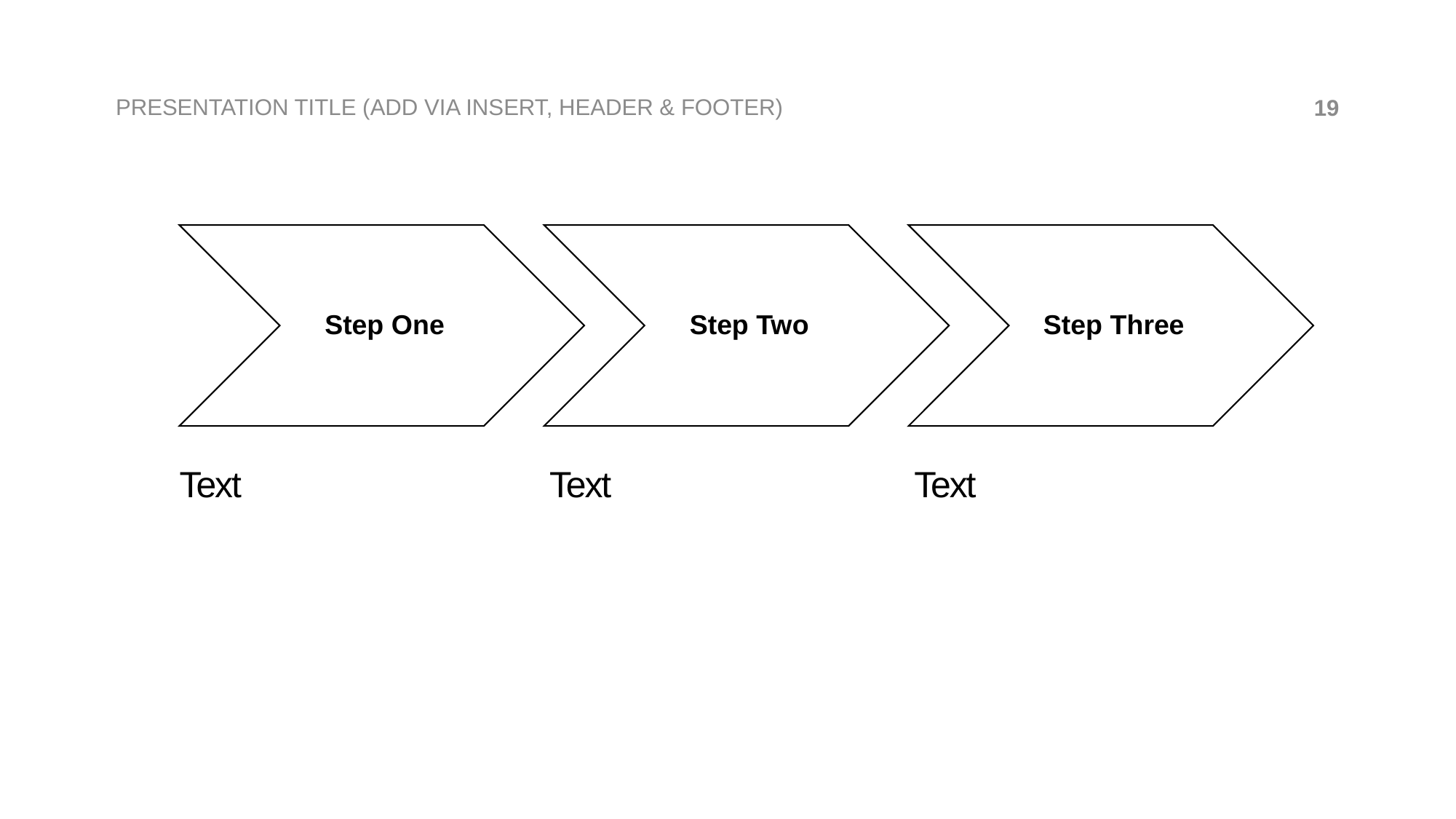

PRESENTATION TITLE (ADD VIA INSERT, HEADER & FOOTER)
19
Step One
Step Two
Step Three
Text
Text
Text